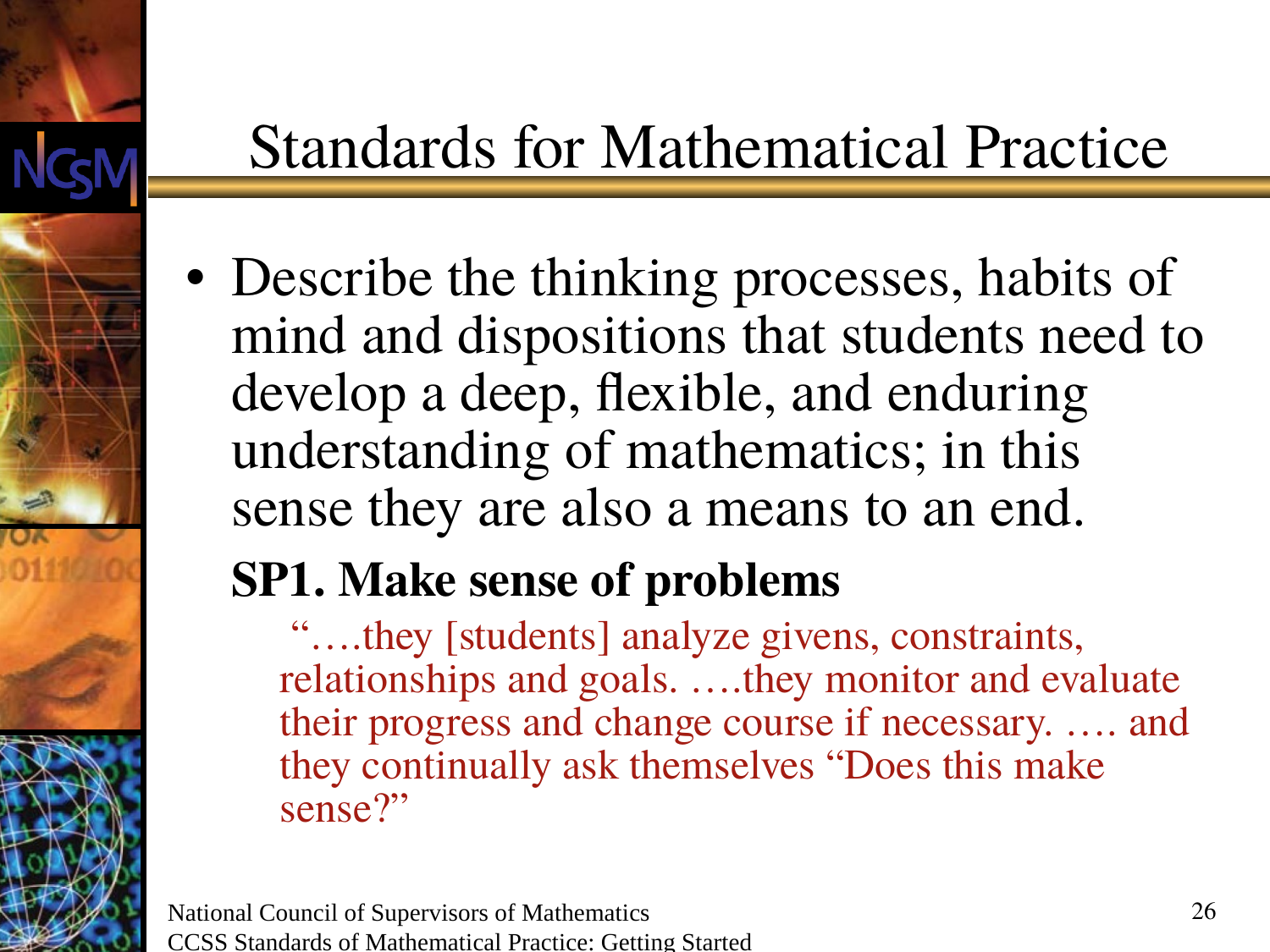

# Standards for Mathematical Practice
Describe the thinking processes, habits of mind and dispositions that students need to develop a deep, flexible, and enduring understanding of mathematics; in this sense they are also a means to an end.
	SP1. Make sense of problems
	 “….they [students] analyze givens, constraints, relationships and goals. ….they monitor and evaluate their progress and change course if necessary. …. and they continually ask themselves “Does this make sense?”
26